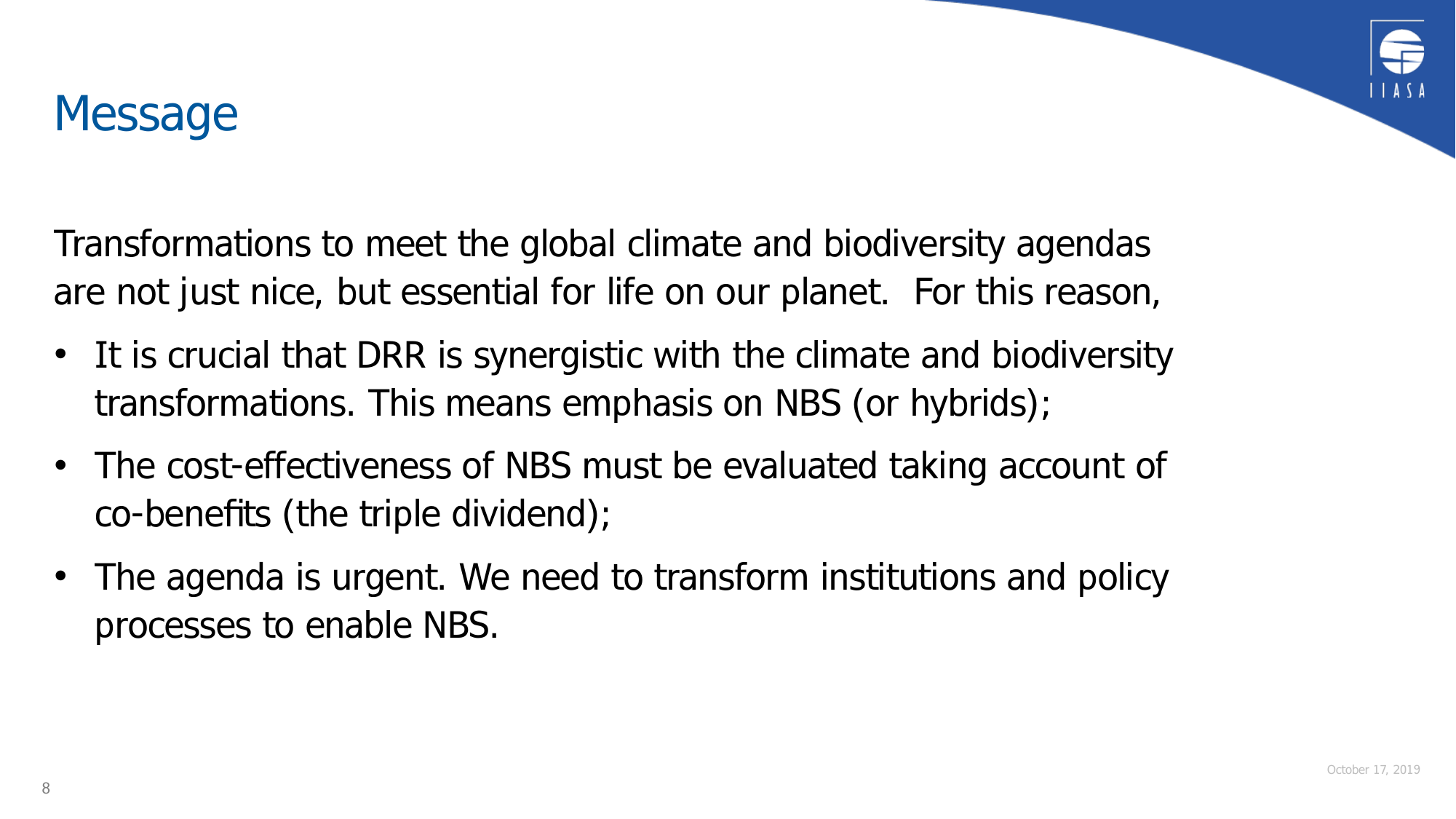

# Message
Transformations to meet the global climate and biodiversity agendas are not just nice, but essential for life on our planet.  For this reason,
It is crucial that DRR is synergistic with the climate and biodiversity transformations. This means emphasis on NBS (or hybrids);
The cost-effectiveness of NBS must be evaluated taking account of co-benefits (the triple dividend);
The agenda is urgent. We need to transform institutions and policy processes to enable NBS.

8
October 17, 2019